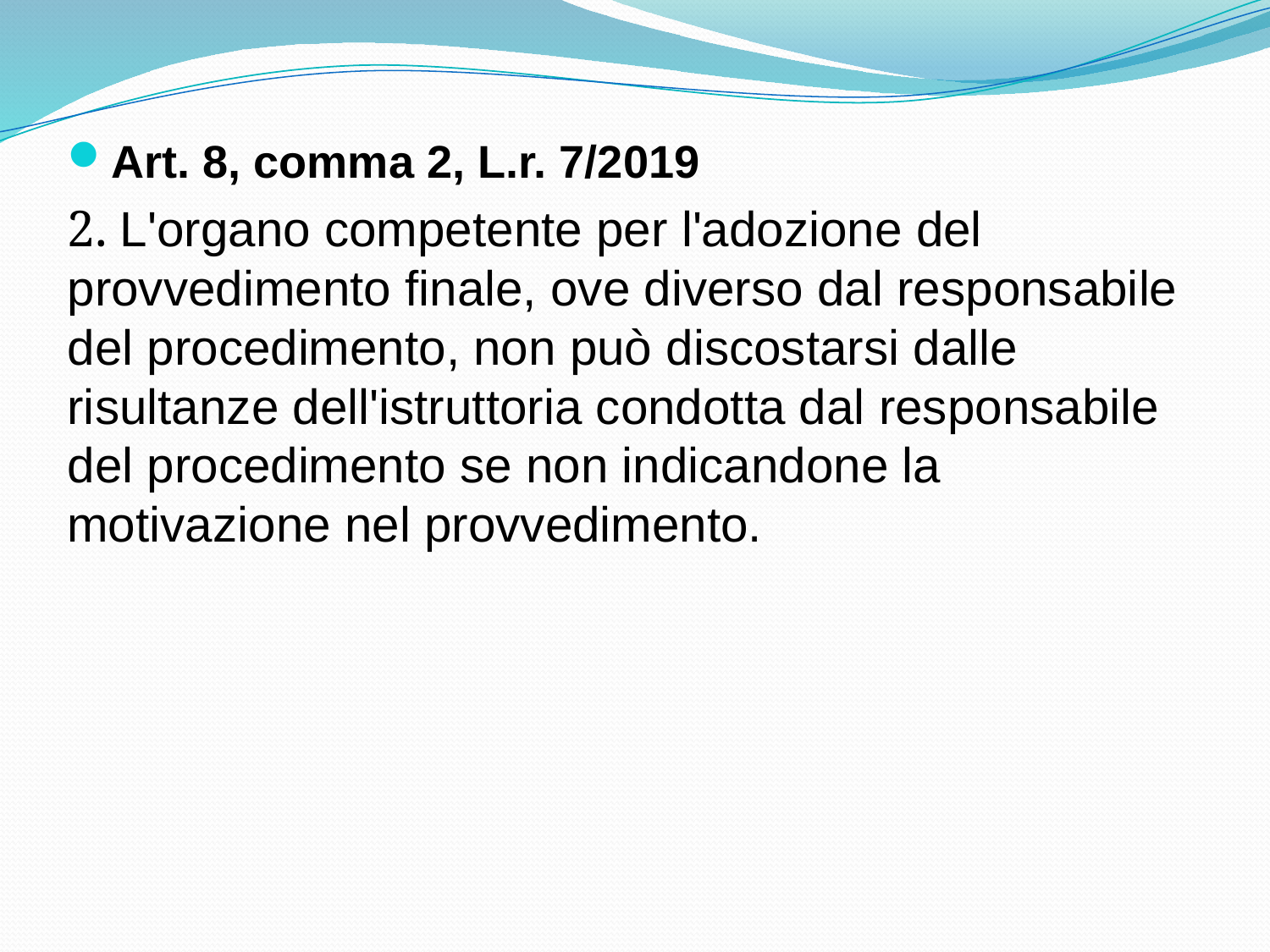

Art. 8, comma 2, L.r. 7/2019
2. L'organo competente per l'adozione del provvedimento finale, ove diverso dal responsabile del procedimento, non può discostarsi dalle risultanze dell'istruttoria condotta dal responsabile del procedimento se non indicandone la motivazione nel provvedimento.